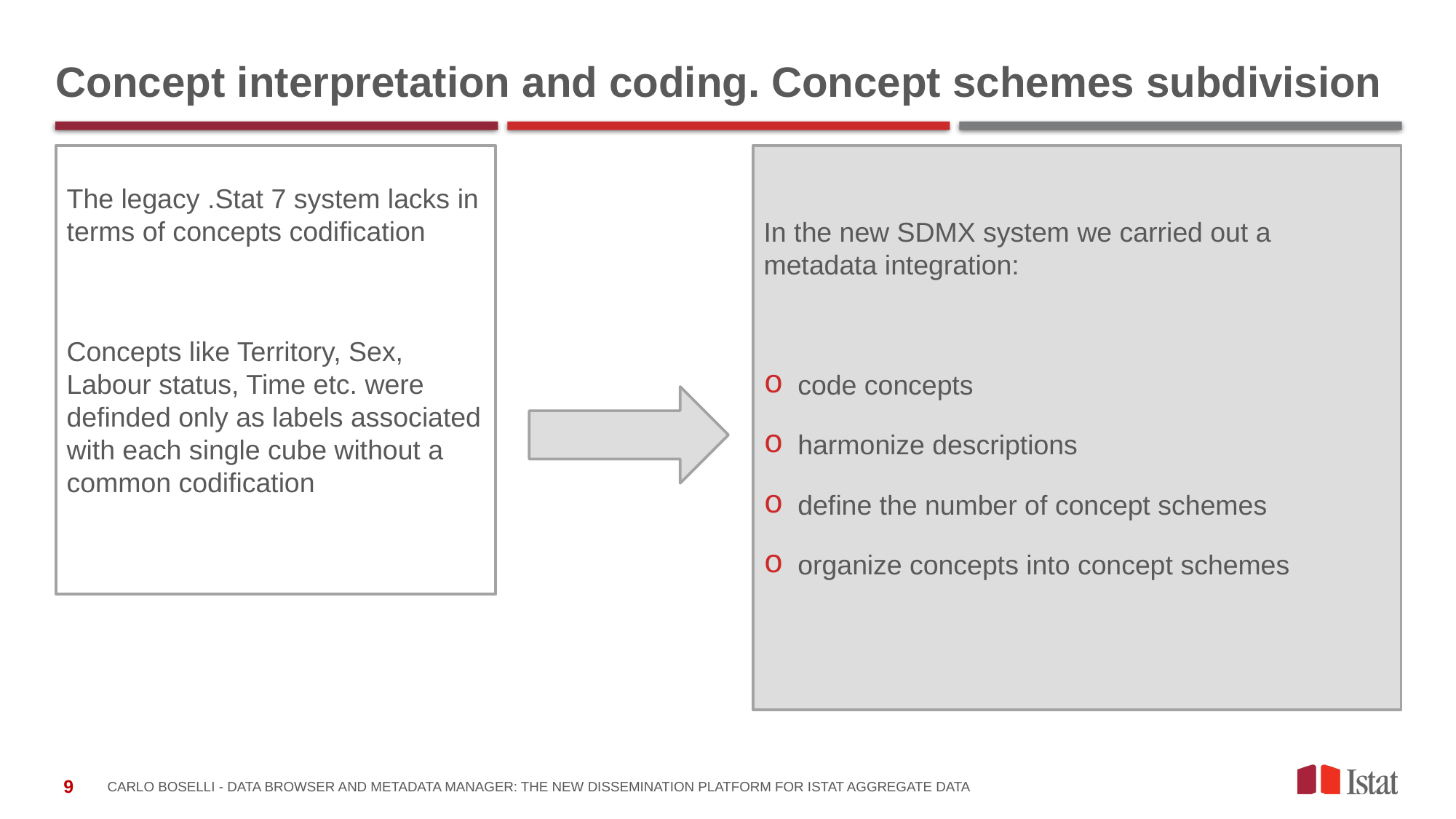

# Concept interpretation and coding. Concept schemes subdivision
The legacy .Stat 7 system lacks in terms of concepts codification

Concepts like Territory, Sex, Labour status, Time etc. were definded only as labels associated with each single cube without a common codification

In the new SDMX system we carried out a metadata integration:

code concepts
harmonize descriptions
define the number of concept schemes
organize concepts into concept schemes

CARLO BOSELLI - DATA BROWSER AND METADATA MANAGER: THE NEW DISSEMINATION PLATFORM FOR ISTAT AGGREGATE DATA
9